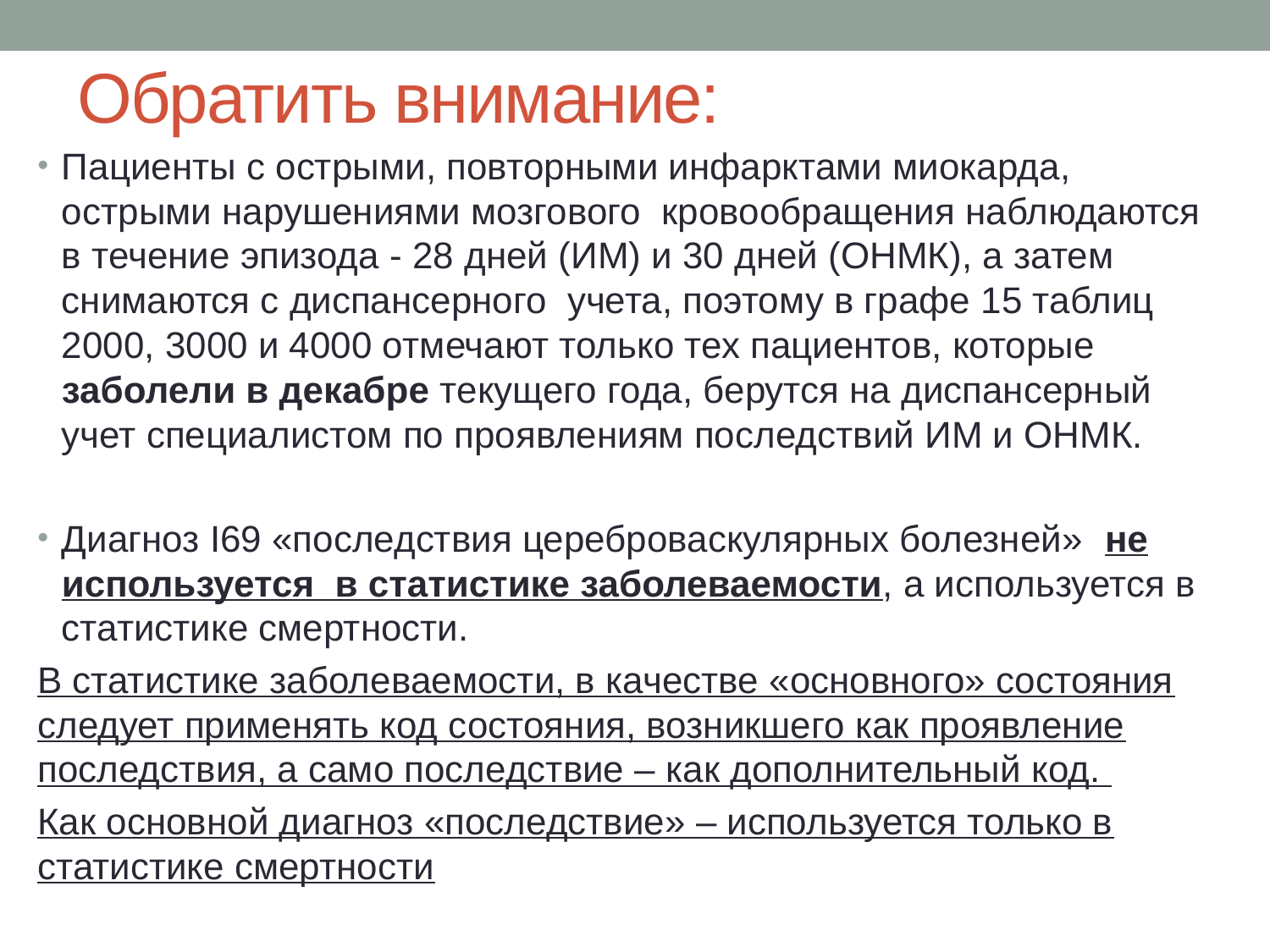

# Обратить внимание:
Пациенты с острыми, повторными инфарктами миокарда, острыми нарушениями мозгового  кровообращения наблюдаются в течение эпизода - 28 дней (ИМ) и 30 дней (ОНМК), а затем снимаются с диспансерного  учета, поэтому в графе 15 таблиц 2000, 3000 и 4000 отмечают только тех пациентов, которые  заболели в декабре текущего года, берутся на диспансерный учет специалистом по проявлениям последствий ИМ и ОНМК.

Диагноз I69 «последствия цереброваскулярных болезней»  не используется  в статистике заболеваемости, а используется в статистике смертности.
В статистике заболеваемости, в качестве «основного» состояния следует применять код состояния, возникшего как проявление последствия, а само последствие – как дополнительный код.
Как основной диагноз «последствие» – используется только в статистике смертности